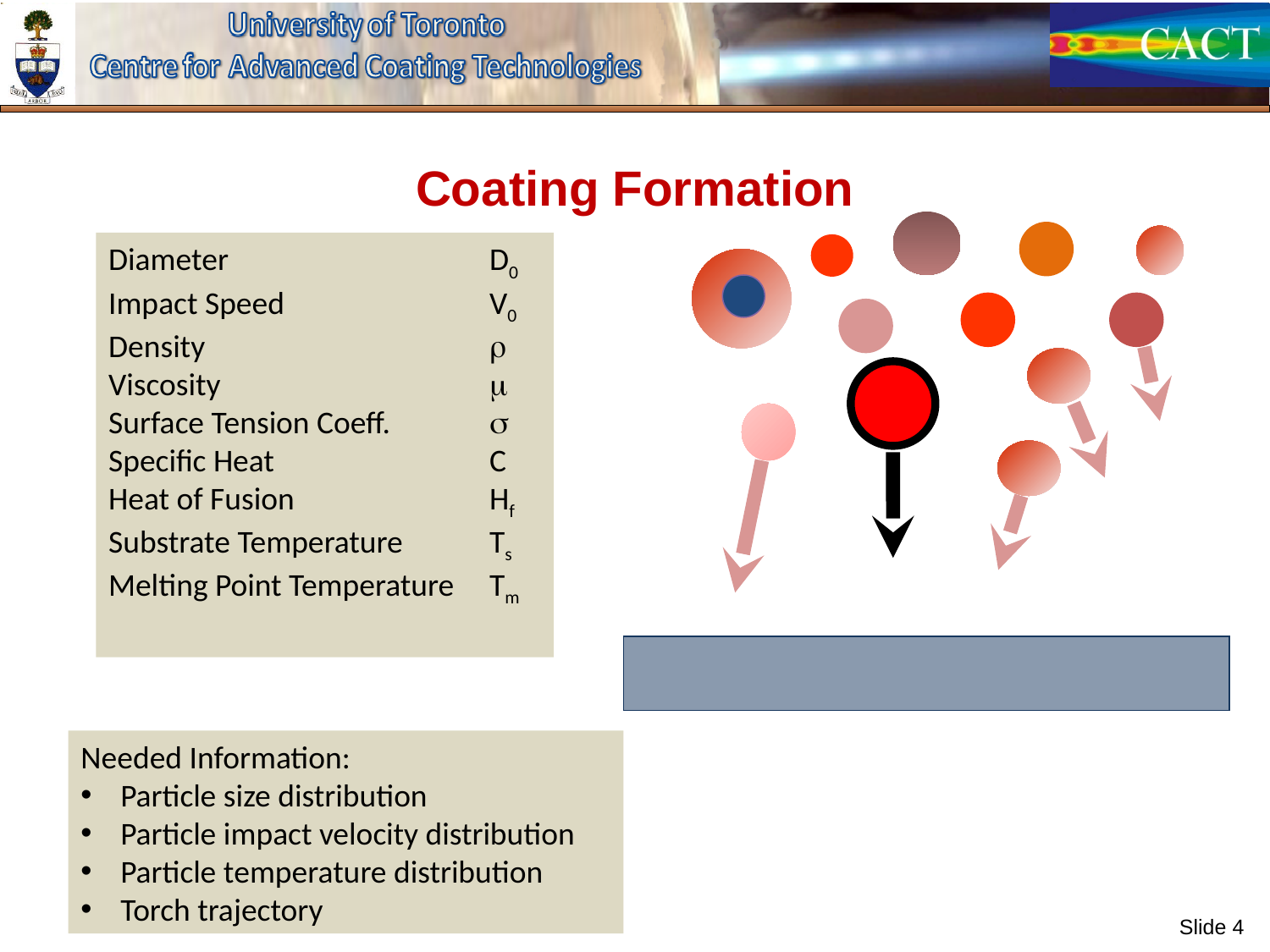

# Coating Formation

Diameter			D0
Impact Speed		V0
Density			ρ
Viscosity			μ
Surface Tension Coeff.	σ
Specific Heat		C
Heat of Fusion		Hf
Substrate Temperature	Ts
Melting Point Temperature	Tm

Needed Information:
Particle size distribution
Particle impact velocity distribution
Particle temperature distribution
Torch trajectory